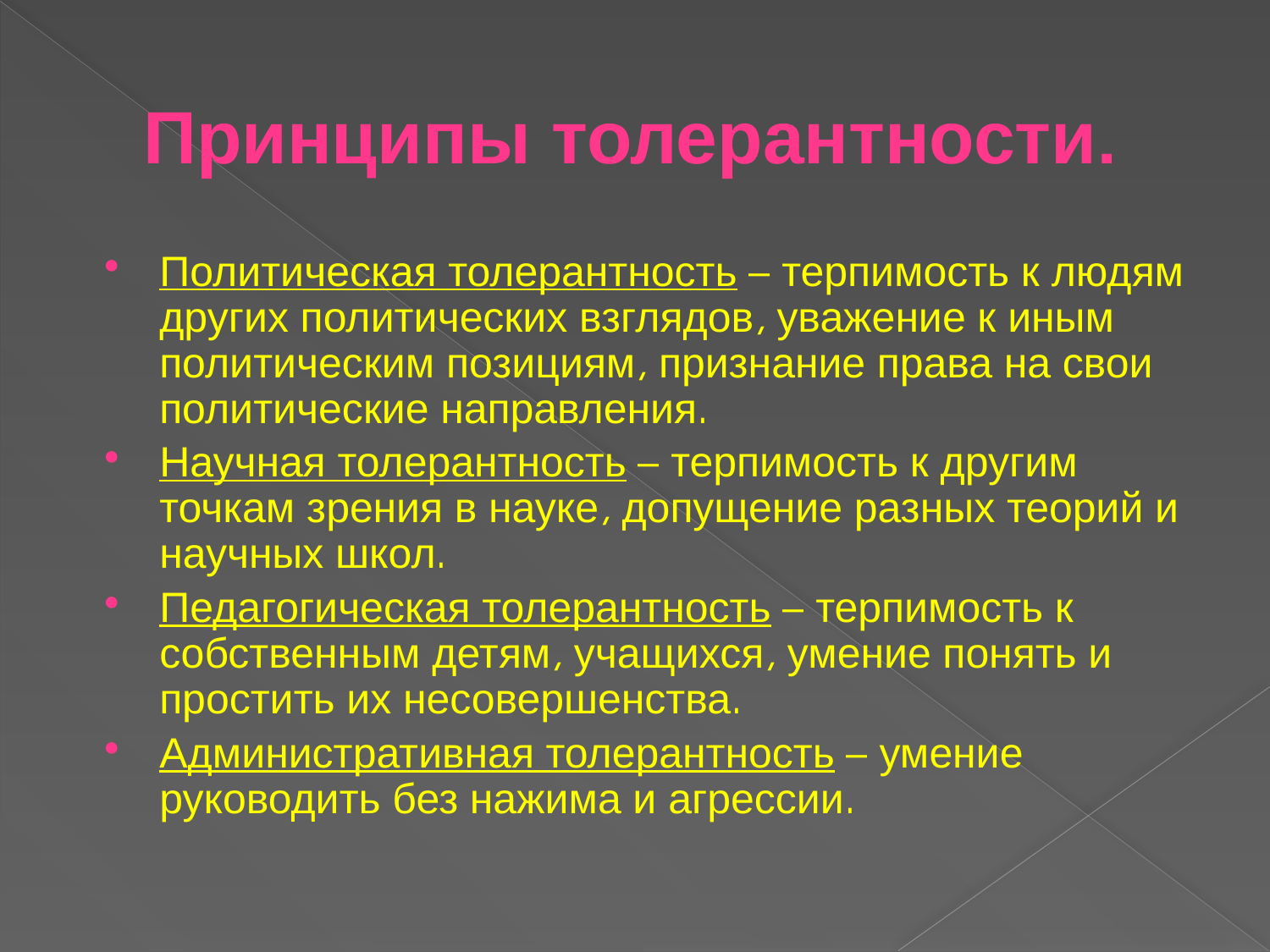

# Принципы толерантности.
Политическая толерантность – терпимость к людям других политических взглядов, уважение к иным политическим позициям, признание права на свои политические направления.
Научная толерантность – терпимость к другим точкам зрения в науке, допущение разных теорий и научных школ.
Педагогическая толерантность – терпимость к собственным детям, учащихся, умение понять и простить их несовершенства.
Административная толерантность – умение руководить без нажима и агрессии.